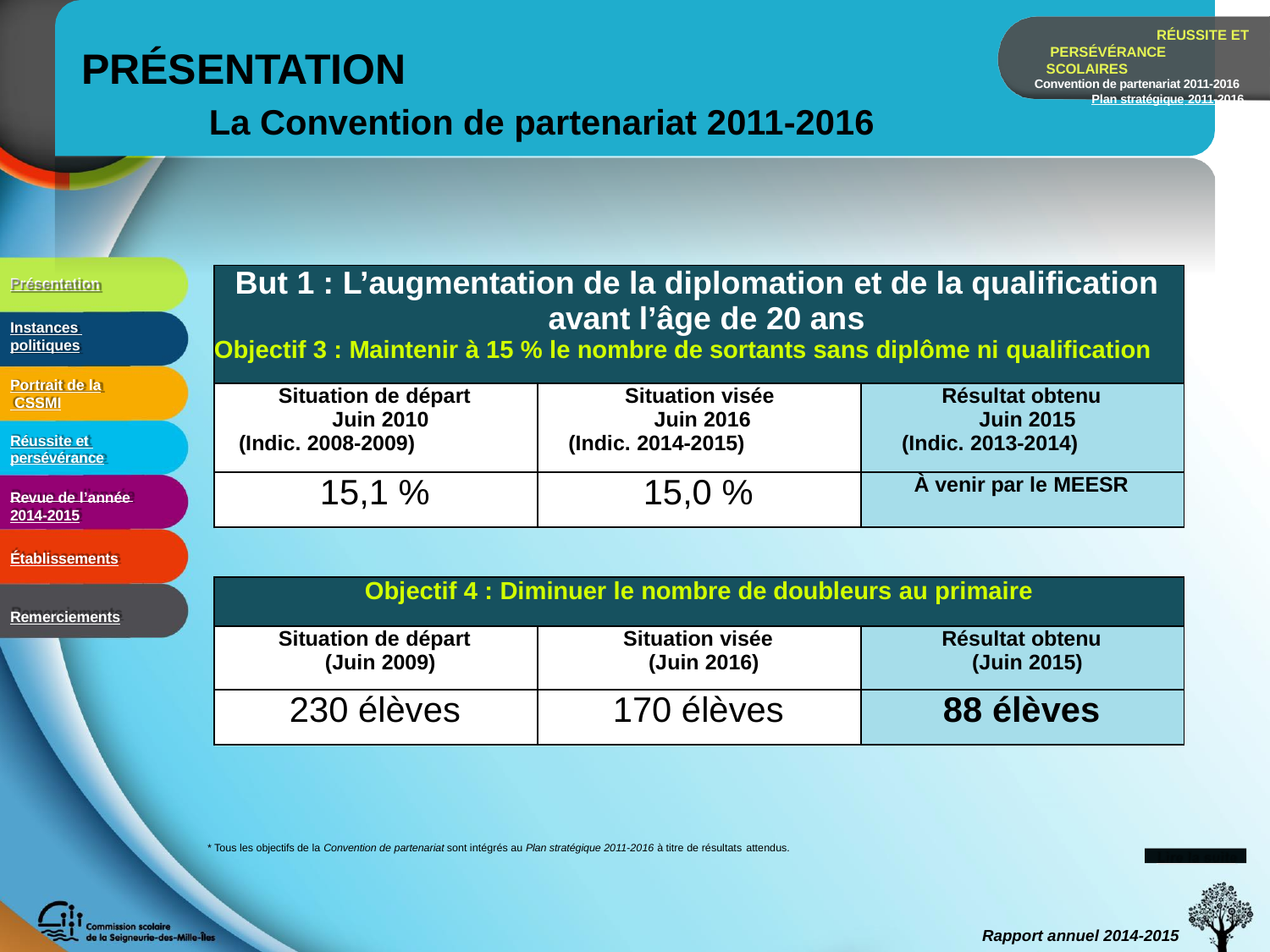

RÉUSSITE ET  PERSÉVÉRANCE SCOLAIRES
Convention de partenariat 2011-2016  Plan stratégique 2011-2016
# PRÉSENTATION
La Convention de partenariat 2011-2016

| But 1 : L’augmentation de la diplomation et de la qualification avant l’âge de 20 ans Objectif 3 : Maintenir à 15 % le nombre de sortants sans diplôme ni qualification |  |  |
| --- | --- | --- |
| Situation de départ Juin 2010 (Indic. 2008-2009) | Situation visée Juin 2016 (Indic. 2014-2015) | Résultat obtenu Juin 2015 (Indic. 2013-2014) |
| 15,1 % | 15,0 % | À venir par le MEESR |

Présentation

Instances  politiques

Portrait de la  CSSMI

Réussite et  persévérance

Revue de l’année
2014-2015

Établissements

Remerciements

| Objectif 4 : Diminuer le nombre de doubleurs au primaire |  |  |
| --- | --- | --- |
| Situation de départ (Juin 2009) | Situation visée (Juin 2016) | Résultat obtenu (Juin 2015) |
| 230 élèves | 170 élèves | 88 élèves |

* Tous les objectifs de la Convention de partenariat sont intégrés au Plan stratégique 2011-2016 à titre de résultats attendus.

Lire la suite
Rapport annuel 2014-2015